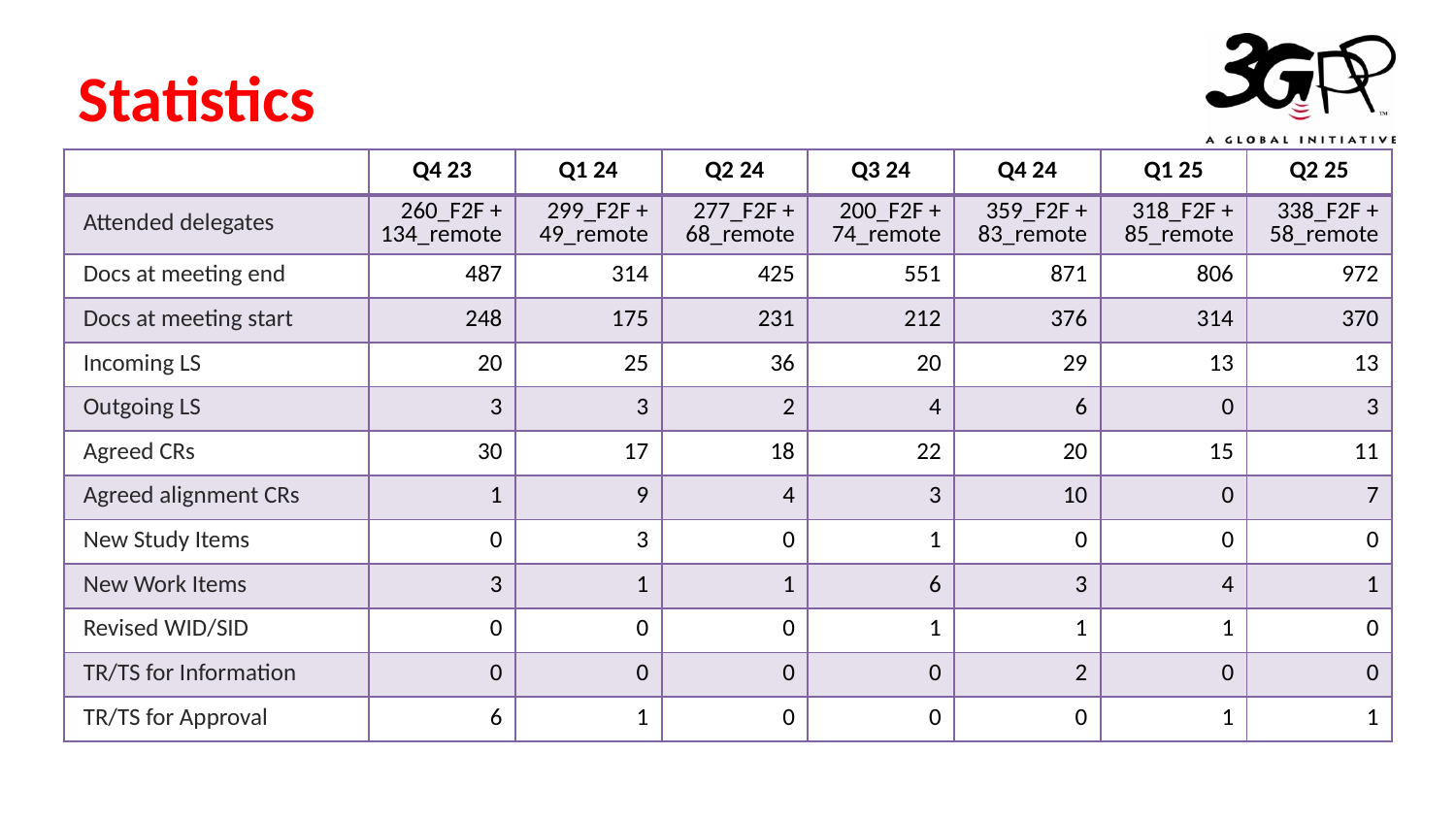

# Statistics
|  | Q4 23 | Q1 24 | Q2 24 | Q3 24 | Q4 24 | Q1 25 | Q2 25 |
| --- | --- | --- | --- | --- | --- | --- | --- |
| Attended delegates | 260\_F2F + 134\_remote | 299\_F2F + 49\_remote | 277\_F2F + 68\_remote | 200\_F2F + 74\_remote | 359\_F2F + 83\_remote | 318\_F2F + 85\_remote | 338\_F2F + 58\_remote |
| Docs at meeting end | 487 | 314 | 425 | 551 | 871 | 806 | 972 |
| Docs at meeting start | 248 | 175 | 231 | 212 | 376 | 314 | 370 |
| Incoming LS | 20 | 25 | 36 | 20 | 29 | 13 | 13 |
| Outgoing LS | 3 | 3 | 2 | 4 | 6 | 0 | 3 |
| Agreed CRs | 30 | 17 | 18 | 22 | 20 | 15 | 11 |
| Agreed alignment CRs | 1 | 9 | 4 | 3 | 10 | 0 | 7 |
| New Study Items | 0 | 3 | 0 | 1 | 0 | 0 | 0 |
| New Work Items | 3 | 1 | 1 | 6 | 3 | 4 | 1 |
| Revised WID/SID | 0 | 0 | 0 | 1 | 1 | 1 | 0 |
| TR/TS for Information | 0 | 0 | 0 | 0 | 2 | 0 | 0 |
| TR/TS for Approval | 6 | 1 | 0 | 0 | 0 | 1 | 1 |